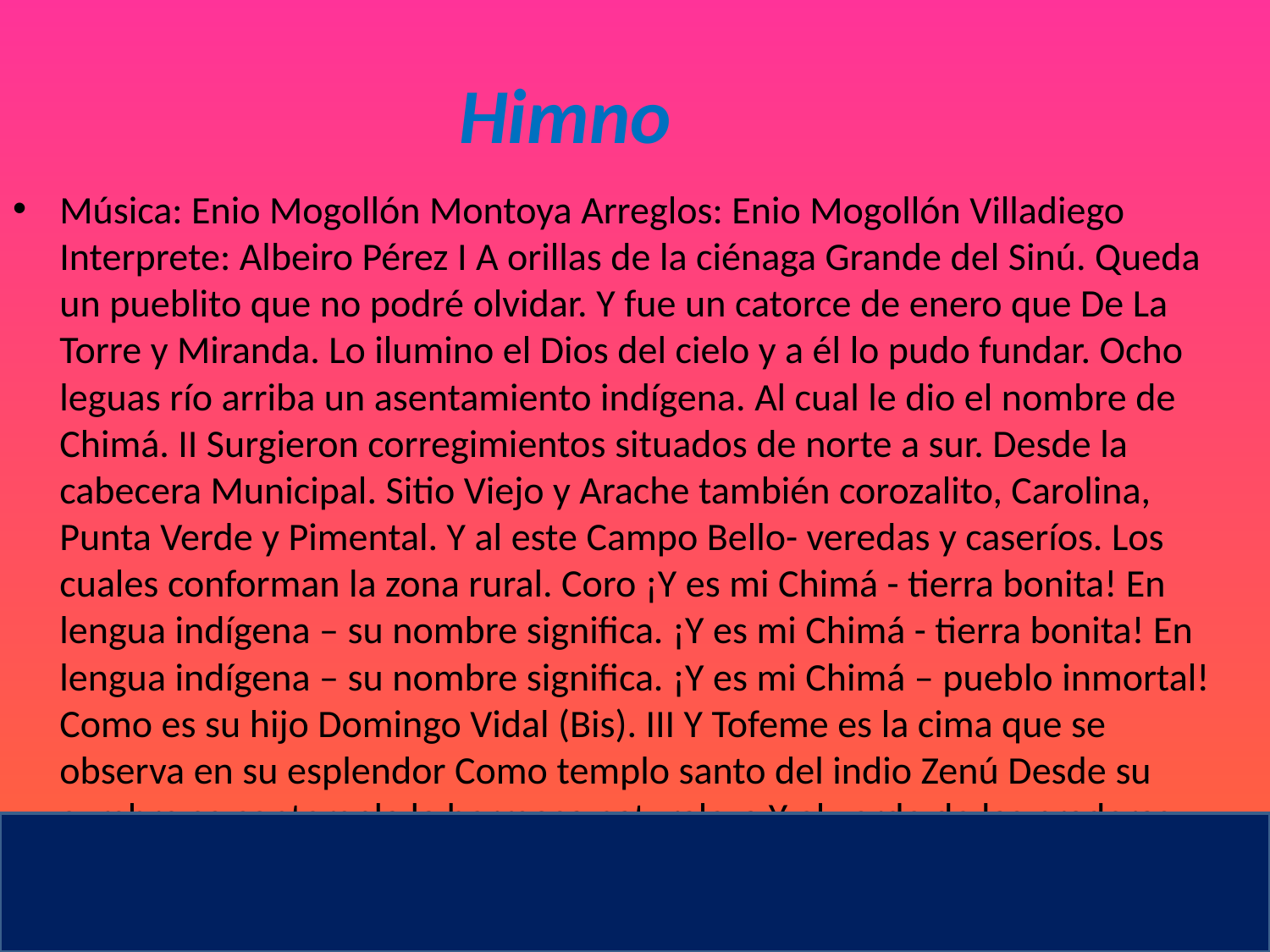

Himno
Música: Enio Mogollón Montoya Arreglos: Enio Mogollón Villadiego Interprete: Albeiro Pérez I A orillas de la ciénaga Grande del Sinú. Queda un pueblito que no podré olvidar. Y fue un catorce de enero que De La Torre y Miranda. Lo ilumino el Dios del cielo y a él lo pudo fundar. Ocho leguas río arriba un asentamiento indígena. Al cual le dio el nombre de Chimá. II Surgieron corregimientos situados de norte a sur. Desde la cabecera Municipal. Sitio Viejo y Arache también corozalito, Carolina, Punta Verde y Pimental. Y al este Campo Bello- veredas y caseríos. Los cuales conforman la zona rural. Coro ¡Y es mi Chimá - tierra bonita! En lengua indígena – su nombre significa. ¡Y es mi Chimá - tierra bonita! En lengua indígena – su nombre significa. ¡Y es mi Chimá – pueblo inmortal! Como es su hijo Domingo Vidal (Bis). III Y Tofeme es la cima que se observa en su esplendor Como templo santo del indio Zenú Desde su cumbre se contempla la hermosa naturaleza Y el verde de las praderas del Sinú. Se divisa el Aguas Prietas, flora y fauna de mi tierra Y Dios en el cielo que es la luz